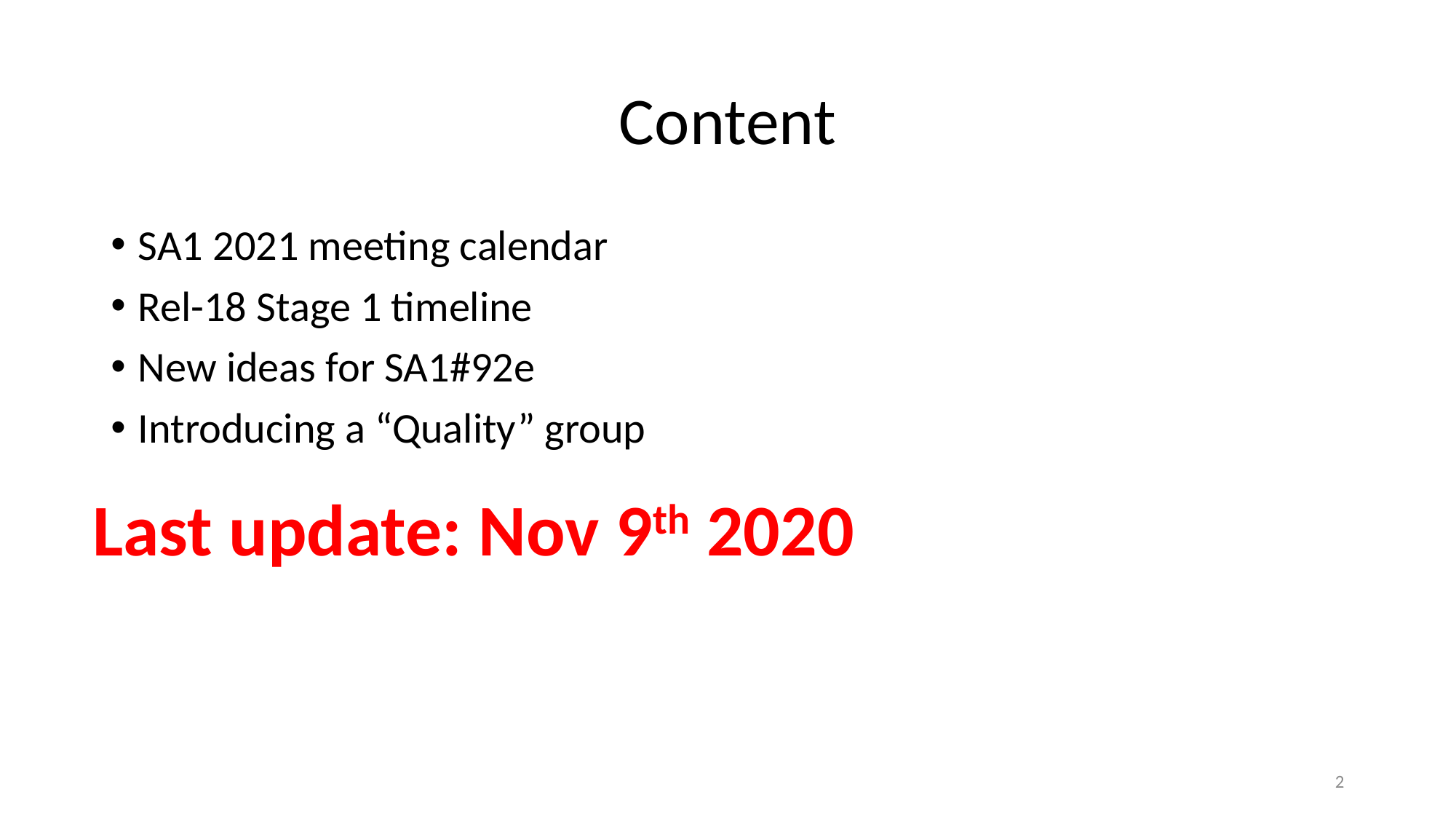

# Content
SA1 2021 meeting calendar
Rel-18 Stage 1 timeline
New ideas for SA1#92e
Introducing a “Quality” group
Last update: Nov 9th 2020
2